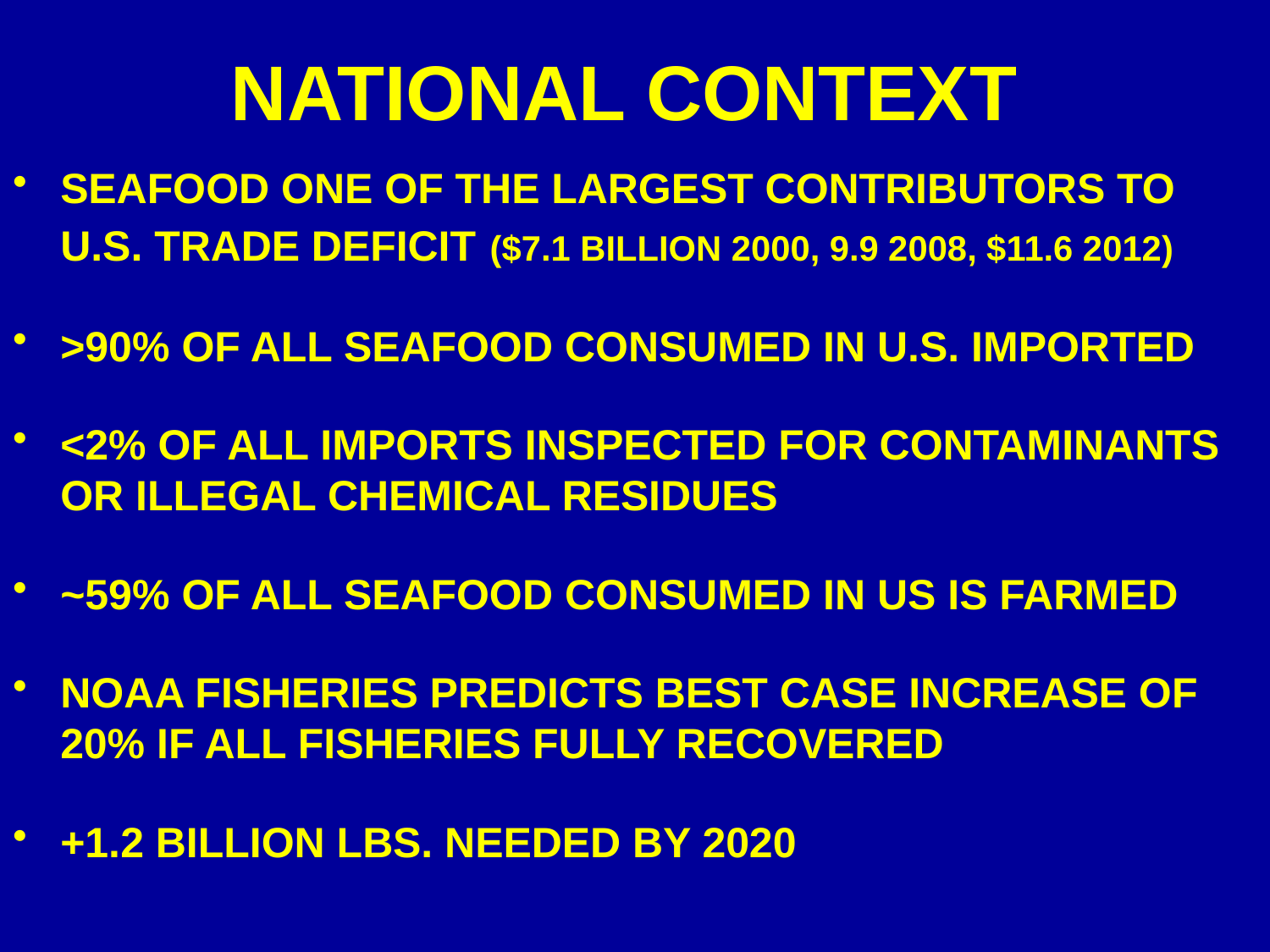

# NATIONAL CONTEXT
SEAFOOD ONE OF THE LARGEST CONTRIBUTORS TO U.S. TRADE DEFICIT ($7.1 BILLION 2000, 9.9 2008, $11.6 2012)

>90% OF ALL SEAFOOD CONSUMED IN U.S. IMPORTED

<2% OF ALL IMPORTS INSPECTED FOR CONTAMINANTS OR ILLEGAL CHEMICAL RESIDUES

~59% OF ALL SEAFOOD CONSUMED IN US IS FARMED

NOAA FISHERIES PREDICTS BEST CASE INCREASE OF 20% IF ALL FISHERIES FULLY RECOVERED

+1.2 BILLION LBS. NEEDED BY 2020